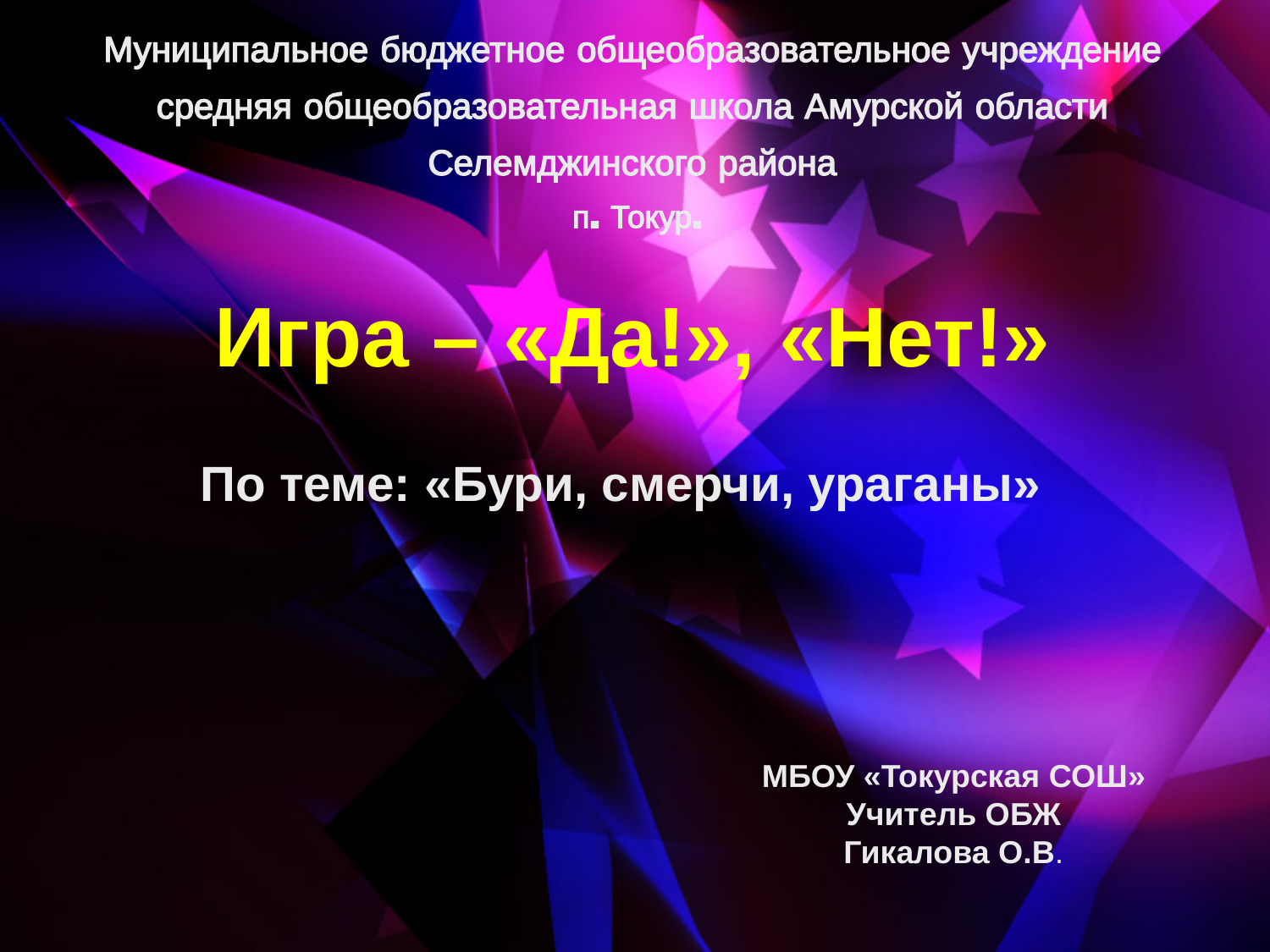

Муниципальное бюджетное общеобразовательное учреждение
средняя общеобразовательная школа Амурской области
Селемджинского района
 п. Токур.
# Игра – «Да!», «Нет!»
По теме: «Бури, смерчи, ураганы»
МБОУ «Токурская СОШ»
Учитель ОБЖ
Гикалова О.В.